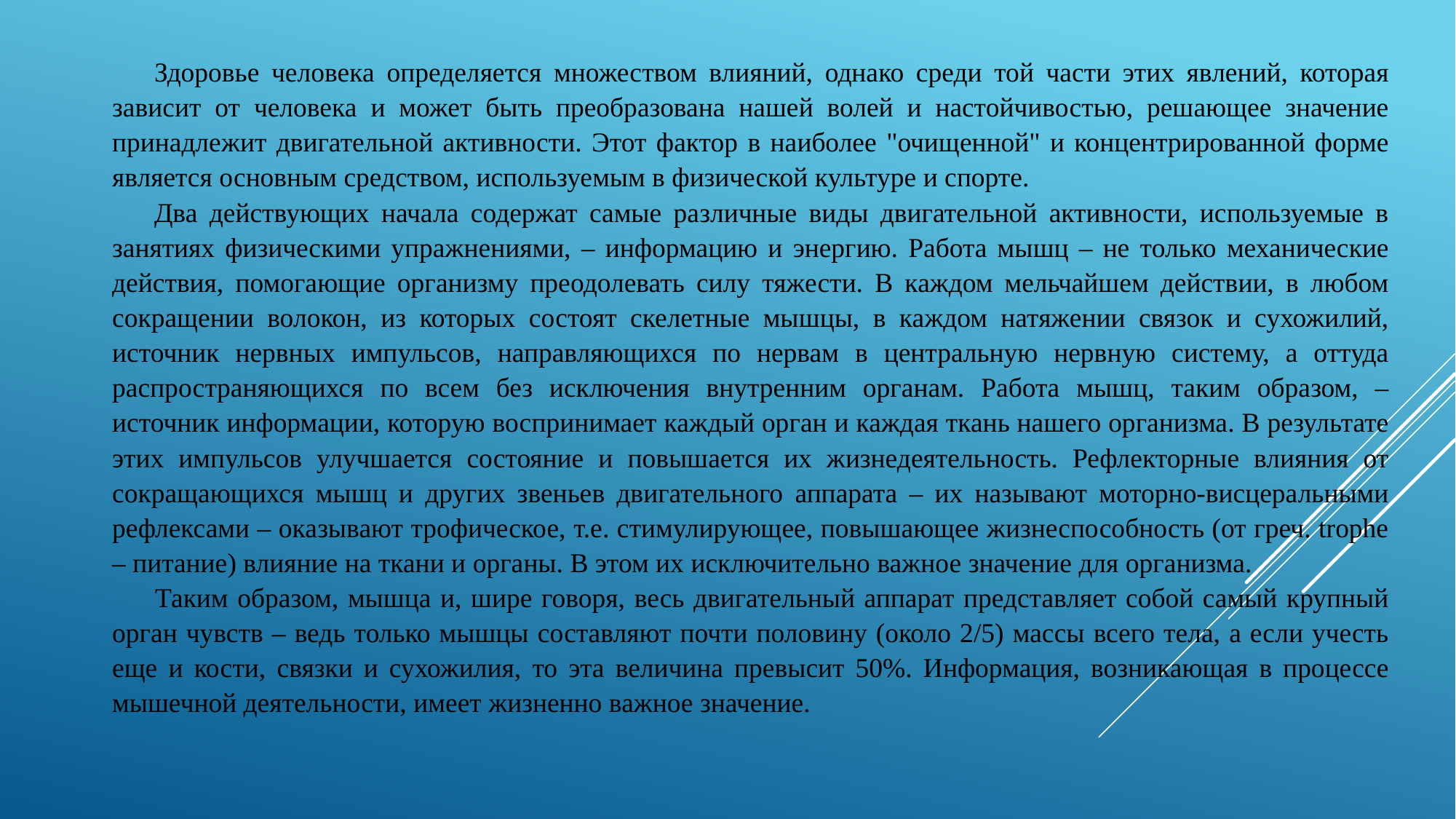

Здоровье человека определяется множеством влияний, однако среди той части этих явлений, которая зависит от человека и может быть преобразована нашей волей и настойчивостью, решающее значение принадлежит двигательной активности. Этот фактор в наиболее "очищенной" и концентрированной форме является основным средством, используемым в физической культуре и спорте.
Два действующих начала содержат самые различные виды двигательной активности, используемые в занятиях физическими упражнениями, – информацию и энергию. Работа мышц – не только механические действия, помогающие организму преодолевать силу тяжести. В каждом мельчайшем действии, в любом сокращении волокон, из которых состоят скелетные мышцы, в каждом натяжении связок и сухожилий, источник нервных импульсов, направляющихся по нервам в центральную нервную систему, а оттуда распространяющихся по всем без исключения внутренним органам. Работа мышц, таким образом, – источник информации, которую воспринимает каждый орган и каждая ткань нашего организма. В результате этих импульсов улучшается состояние и повышается их жизнедеятельность. Рефлекторные влияния от сокращающихся мышц и других звеньев двигательного аппарата – их называют моторно-висцеральными рефлексами – оказывают трофическое, т.е. стимулирующее, повышающее жизнеспособность (от греч. trophe – питание) влияние на ткани и органы. В этом их исключительно важное значение для организма.
Таким образом, мышца и, шире говоря, весь двигательный аппарат представляет собой самый крупный орган чувств – ведь только мышцы составляют почти половину (около 2/5) массы всего тела, а если учесть еще и кости, связки и сухожилия, то эта величина превысит 50%. Информация, возникающая в процессе мышечной деятельности, имеет жизненно важное значение.